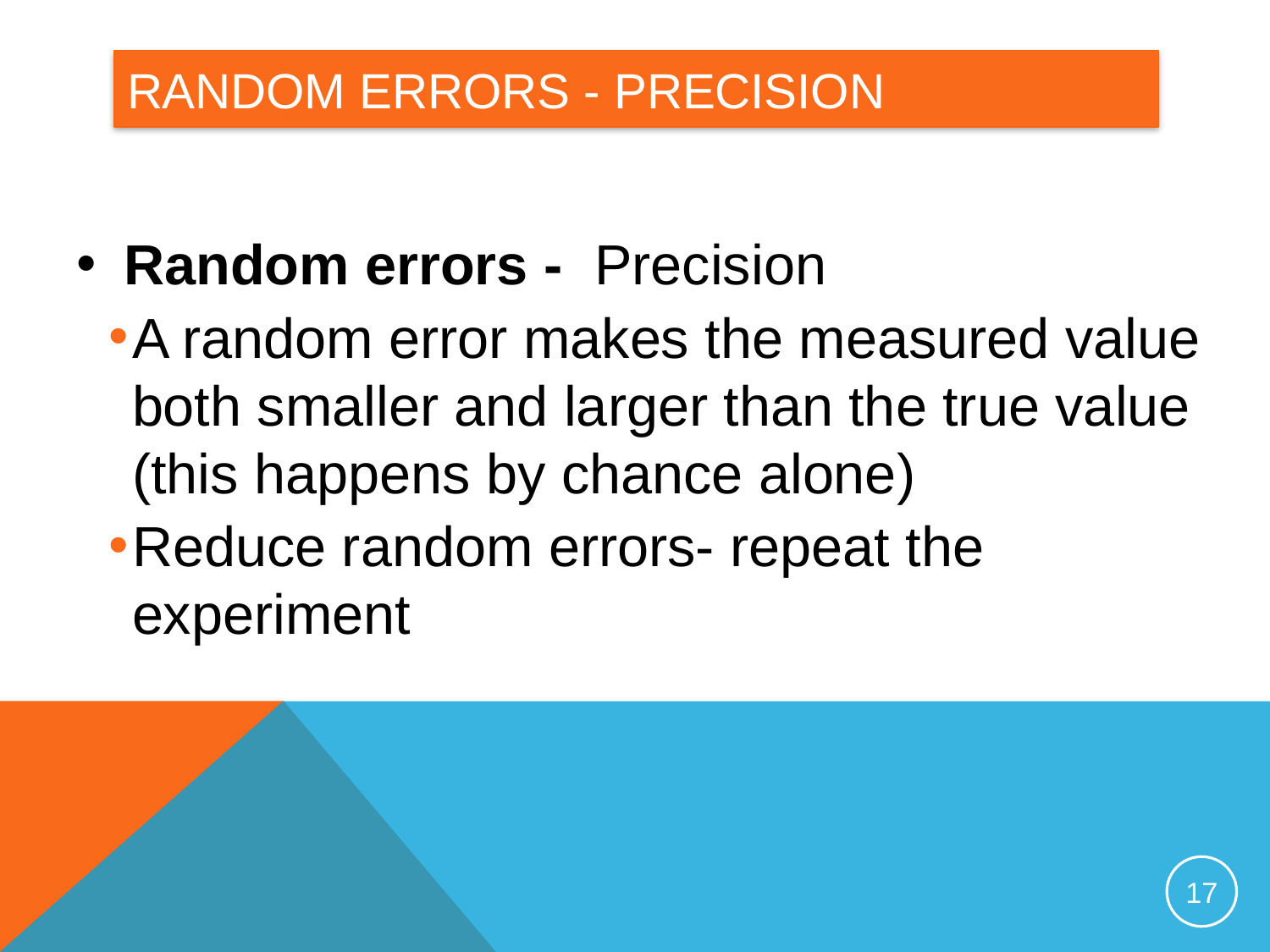

# Random errors - Precision
Random errors -  Precision
A random error makes the measured value both smaller and larger than the true value (this happens by chance alone)
Reduce random errors- repeat the experiment
17